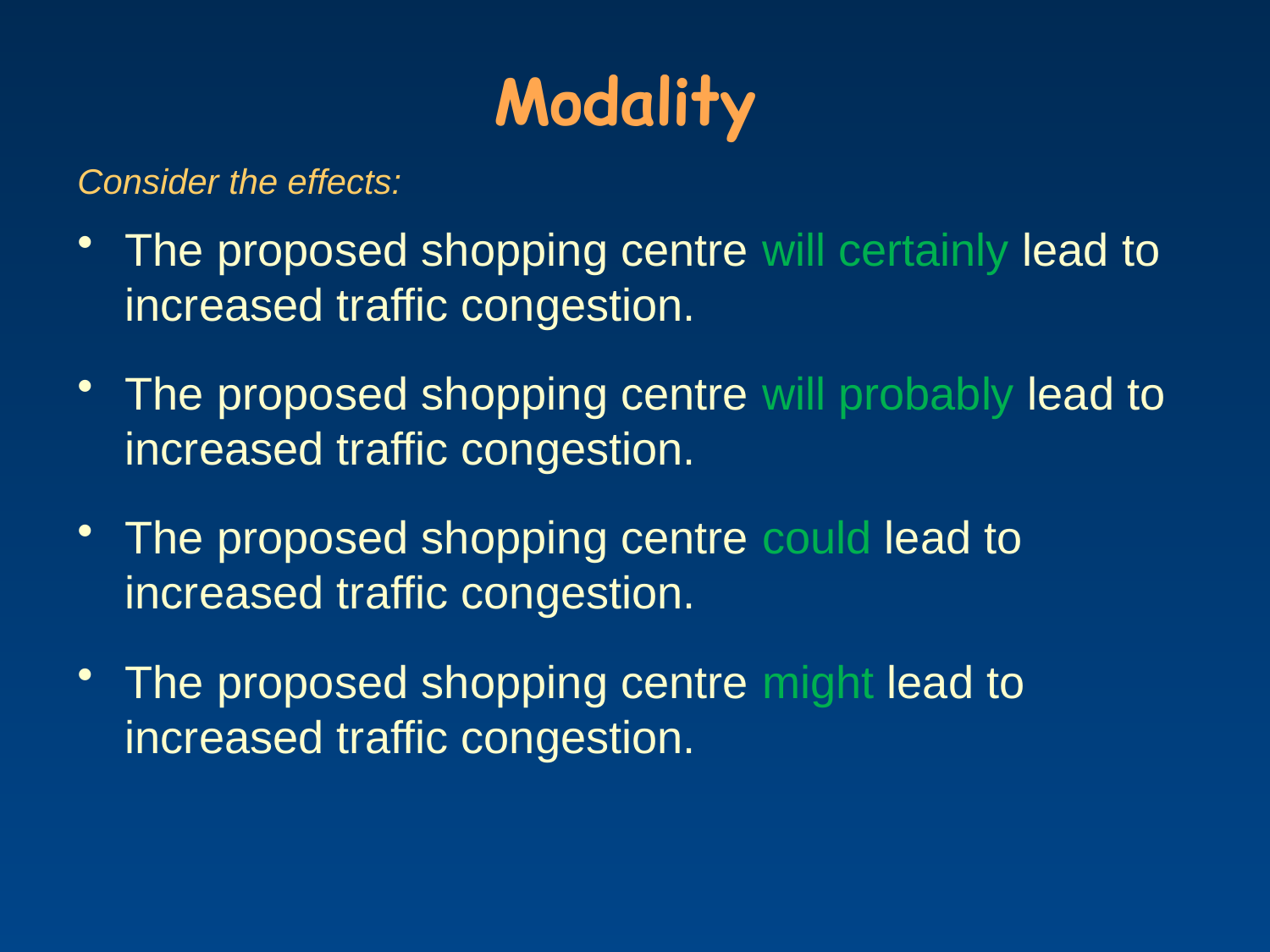

Modality
Consider the effects:

The proposed shopping centre will certainly lead to increased traffic congestion.

The proposed shopping centre will probably lead to increased traffic congestion.

The proposed shopping centre could lead to increased traffic congestion.

The proposed shopping centre might lead to increased traffic congestion.